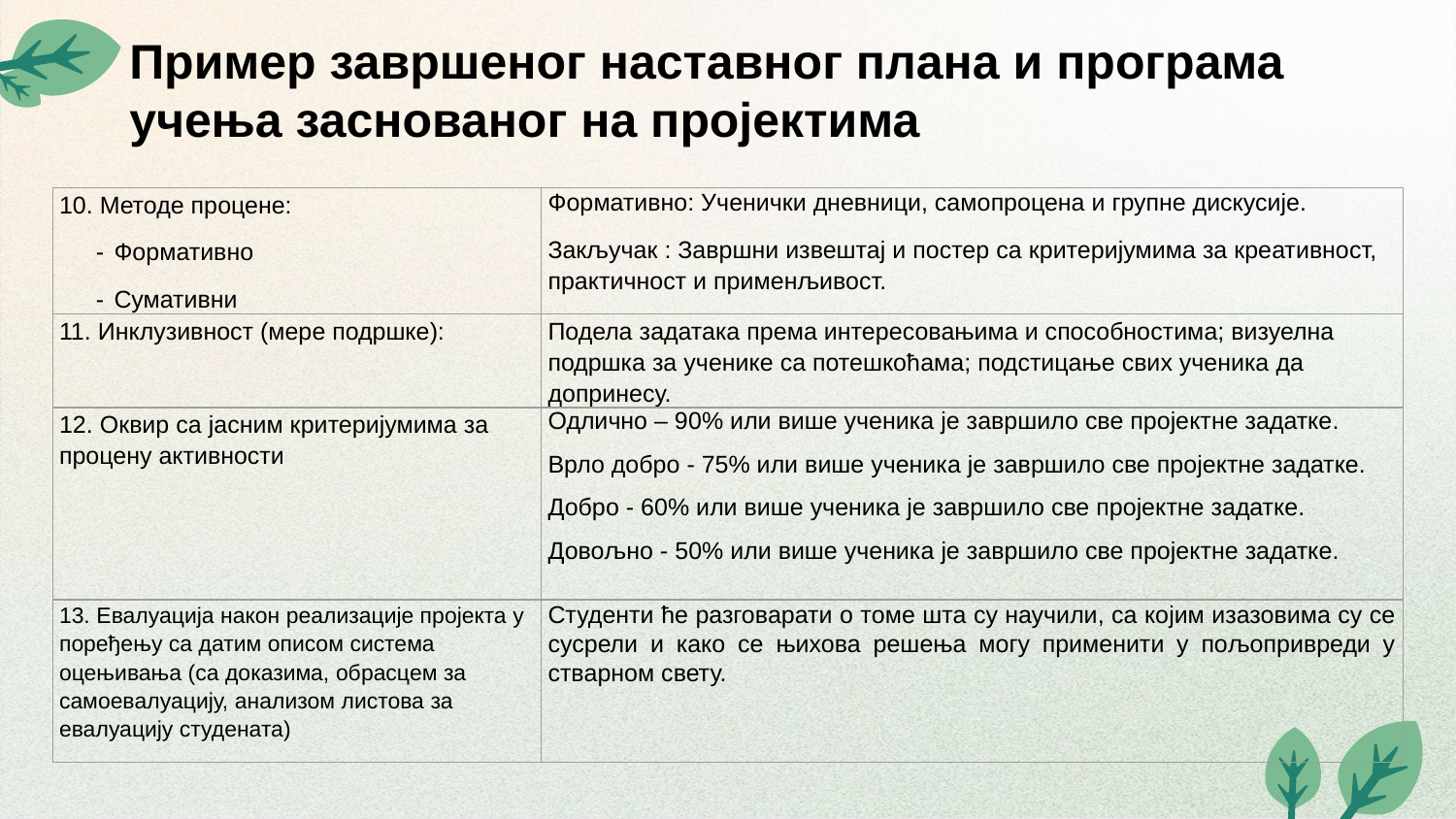

# Пример завршеног наставног плана и програма учења заснованог на пројектима
| 10. Методе процене: Формативно Сумативни | Формативно: Ученички дневници, самопроцена и групне дискусије. Закључак : Завршни извештај и постер са критеријумима за креативност, практичност и применљивост. |
| --- | --- |
| 11. Инклузивност (мере подршке): | Подела задатака према интересовањима и способностима; визуелна подршка за ученике са потешкоћама; подстицање свих ученика да допринесу. |
| 12. Оквир са јасним критеријумима за процену активности | Одлично – 90% или више ученика је завршило све пројектне задатке. Врло добро - 75% или више ученика је завршило све пројектне задатке. Добро - 60% или више ученика је завршило све пројектне задатке. Довољно - 50% или више ученика је завршило све пројектне задатке. |
| 13. Евалуација након реализације пројекта у поређењу са датим описом система оцењивања (са доказима, обрасцем за самоевалуацију, анализом листова за евалуацију студената) | Студенти ће разговарати о томе шта су научили, са којим изазовима су се сусрели и како се њихова решења могу применити у пољопривреди у стварном свету. |